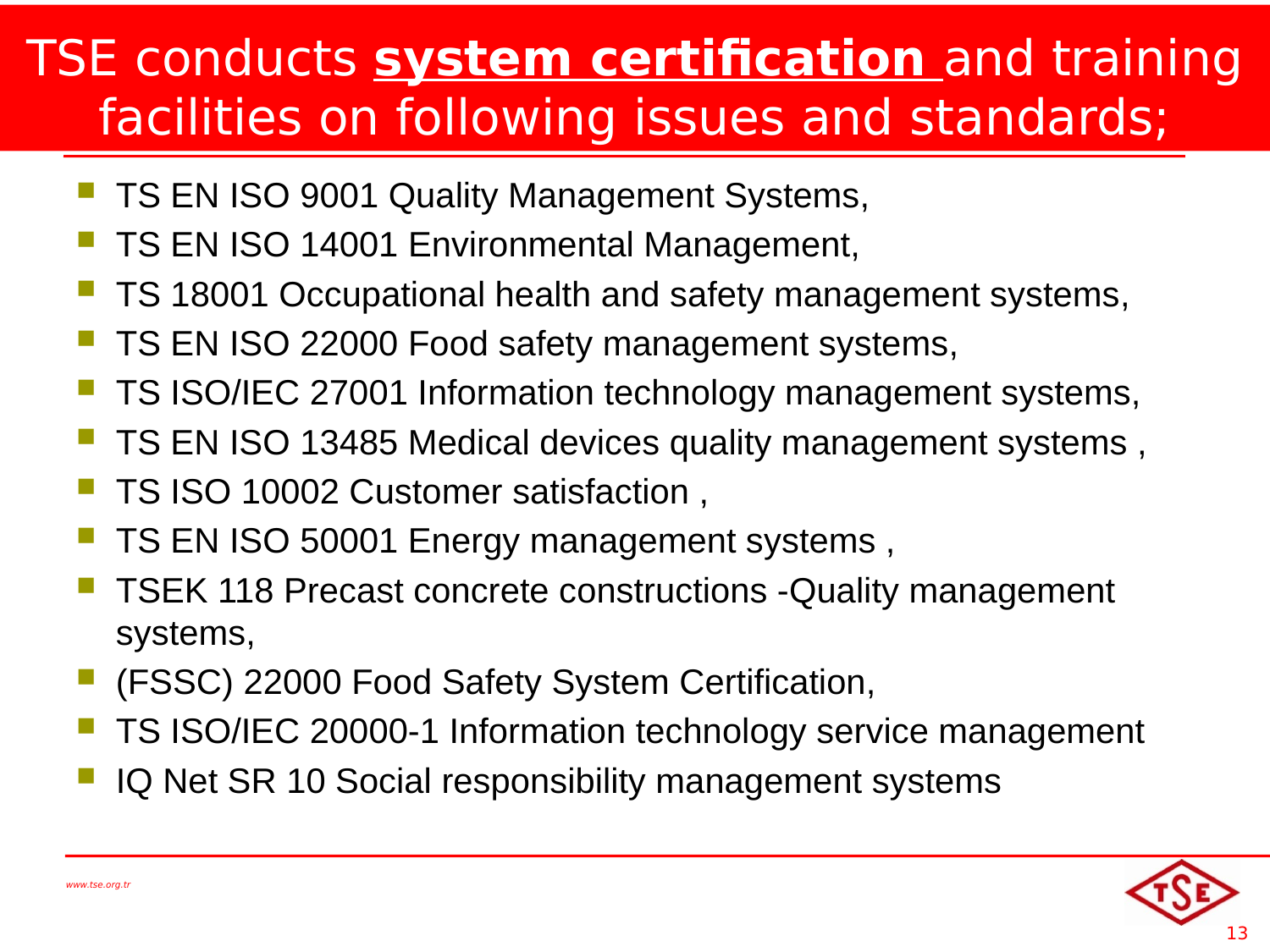

# TSE conducts system certification and training facilities on following issues and standards;
TS EN ISO 9001 Quality Management Systems,
TS EN ISO 14001 Environmental Management,
TS 18001 Occupational health and safety management systems,
TS EN ISO 22000 Food safety management systems,
TS ISO/IEC 27001 Information technology management systems,
TS EN ISO 13485 Medical devices quality management systems ,
TS ISO 10002 Customer satisfaction ,
TS EN ISO 50001 Energy management systems ,
TSEK 118 Precast concrete constructions -Quality management systems,
(FSSC) 22000 Food Safety System Certification,
TS ISO/IEC 20000-1 Information technology service management
IQ Net SR 10 Social responsibility management systems

www.tse.org.tr
13